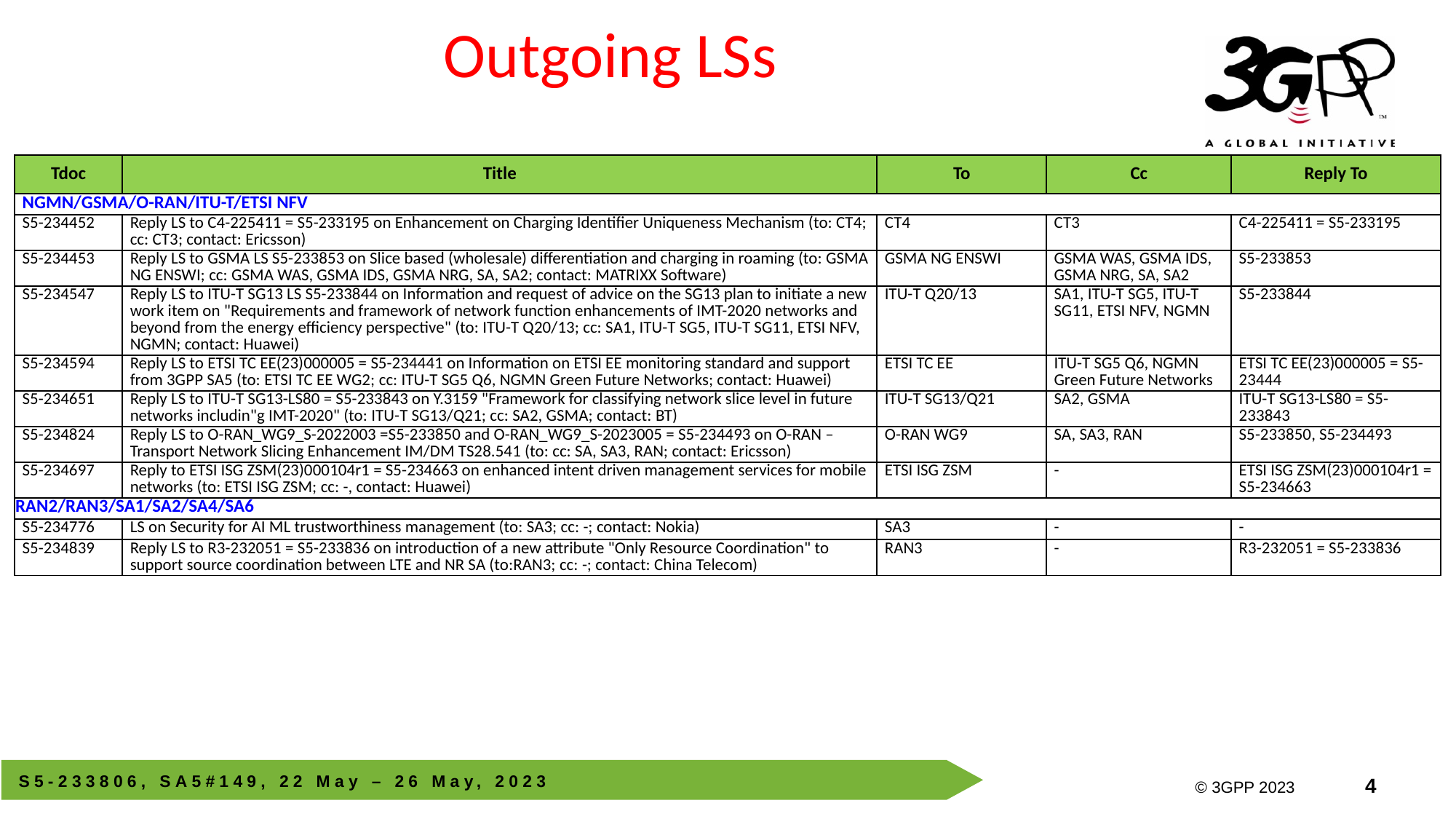

# Outgoing LSs
| Tdoc | Title | To | Cc | Reply To |
| --- | --- | --- | --- | --- |
| NGMN/GSMA/O-RAN/ITU-T/ETSI NFV |  |  |  |  |
| S5-234452 | Reply LS to C4-225411 = S5-233195 on Enhancement on Charging Identifier Uniqueness Mechanism (to: CT4; cc: CT3; contact: Ericsson) | CT4 | CT3 | C4-225411 = S5-233195 |
| S5-234453 | Reply LS to GSMA LS S5-233853 on Slice based (wholesale) differentiation and charging in roaming (to: GSMA NG ENSWI; cc: GSMA WAS, GSMA IDS, GSMA NRG, SA, SA2; contact: MATRIXX Software) | GSMA NG ENSWI | GSMA WAS, GSMA IDS, GSMA NRG, SA, SA2 | S5-233853 |
| S5-234547 | Reply LS to ITU-T SG13 LS S5-233844 on Information and request of advice on the SG13 plan to initiate a new work item on "Requirements and framework of network function enhancements of IMT-2020 networks and beyond from the energy efficiency perspective" (to: ITU-T Q20/13; cc: SA1, ITU-T SG5, ITU-T SG11, ETSI NFV, NGMN; contact: Huawei) | ITU-T Q20/13 | SA1, ITU-T SG5, ITU-T SG11, ETSI NFV, NGMN | S5-233844 |
| S5-234594 | Reply LS to ETSI TC EE(23)000005 = S5-234441 on Information on ETSI EE monitoring standard and support from 3GPP SA5 (to: ETSI TC EE WG2; cc: ITU-T SG5 Q6, NGMN Green Future Networks; contact: Huawei) | ETSI TC EE | ITU-T SG5 Q6, NGMN Green Future Networks | ETSI TC EE(23)000005 = S5-23444 |
| S5-234651 | Reply LS to ITU-T SG13-LS80 = S5-233843 on Y.3159 "Framework for classifying network slice level in future networks includin"g IMT-2020" (to: ITU-T SG13/Q21; cc: SA2, GSMA; contact: BT) | ITU-T SG13/Q21 | SA2, GSMA | ITU-T SG13-LS80 = S5-233843 |
| S5-234824 | Reply LS to O-RAN\_WG9\_S-2022003 =S5-233850 and O-RAN\_WG9\_S-2023005 = S5-234493 on O-RAN – Transport Network Slicing Enhancement IM/DM TS28.541 (to: cc: SA, SA3, RAN; contact: Ericsson) | O-RAN WG9 | SA, SA3, RAN | S5-233850, S5-234493 |
| S5-234697 | Reply to ETSI ISG ZSM(23)000104r1 = S5-234663 on enhanced intent driven management services for mobile networks (to: ETSI ISG ZSM; cc: -, contact: Huawei) | ETSI ISG ZSM | - | ETSI ISG ZSM(23)000104r1 = S5-234663 |
| RAN2/RAN3/SA1/SA2/SA4/SA6 |  |  |  |  |
| S5-234776 | LS on Security for AI ML trustworthiness management (to: SA3; cc: -; contact: Nokia) | SA3 | - | - |
| S5-234839 | Reply LS to R3-232051 = S5-233836 on introduction of a new attribute "Only Resource Coordination" to support source coordination between LTE and NR SA (to:RAN3; cc: -; contact: China Telecom) | RAN3 | - | R3-232051 = S5-233836 |